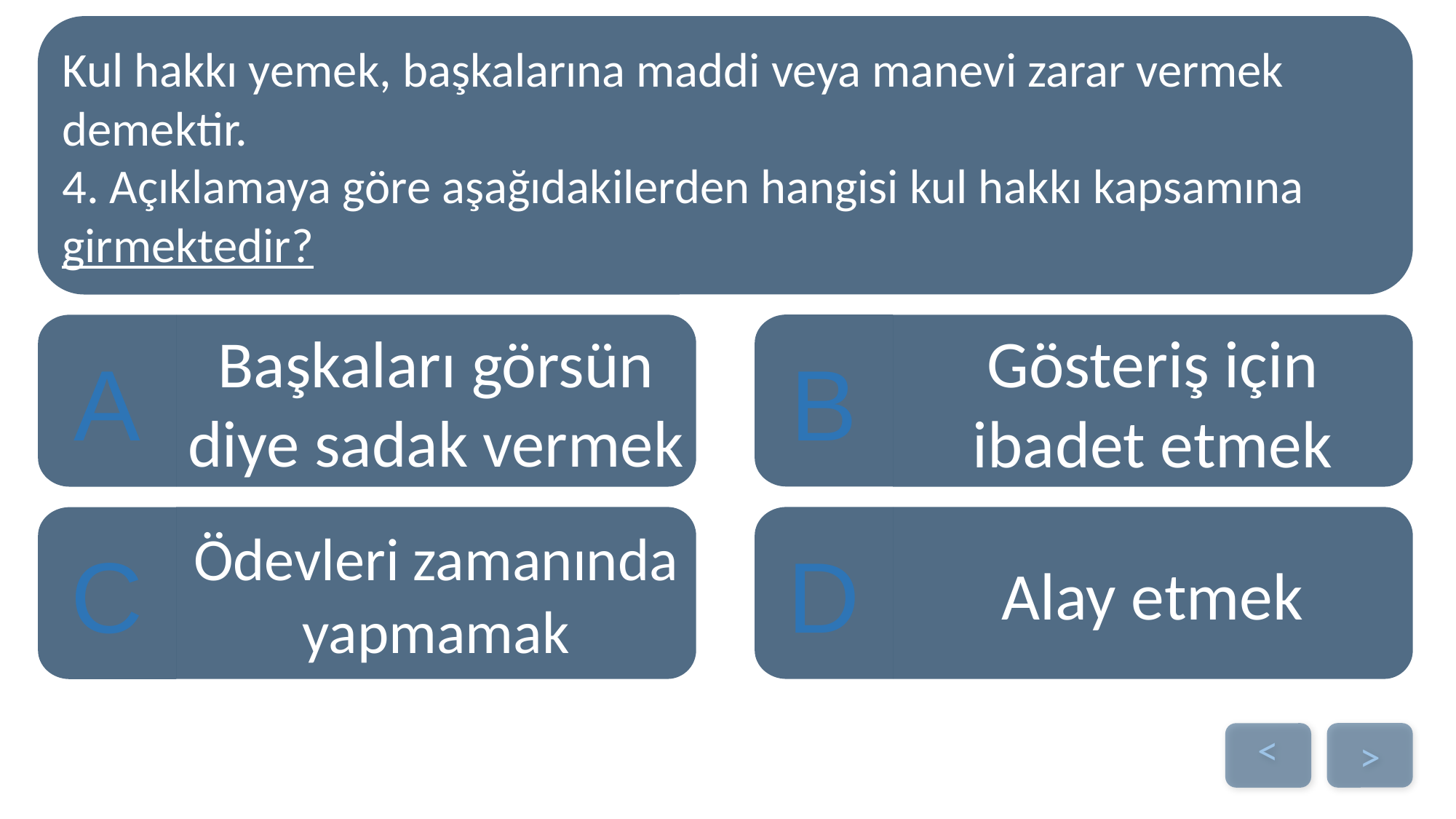

Kul hakkı yemek, başkalarına maddi veya manevi zarar vermek demektir.
4. Açıklamaya göre aşağıdakilerden hangisi kul hakkı kapsamına girmektedir?
B
A
Başkaları görsün diye sadak vermek
Gösteriş için ibadet etmek
Ödevleri zamanında yapmamak
D
Alay etmek
C
>
>